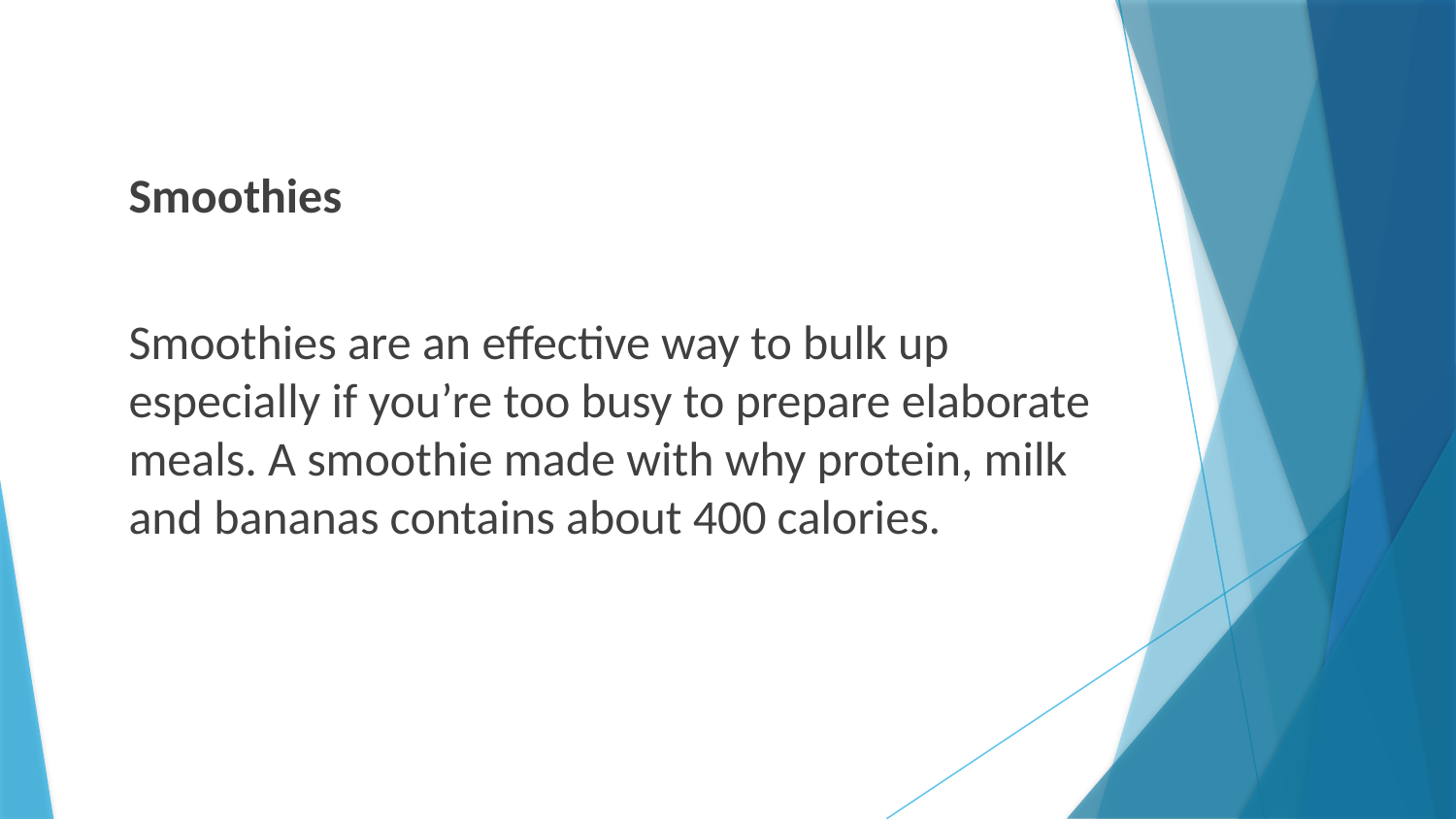

Smoothies

Smoothies are an effective way to bulk up especially if you’re too busy to prepare elaborate meals. A smoothie made with why protein, milk and bananas contains about 400 calories.